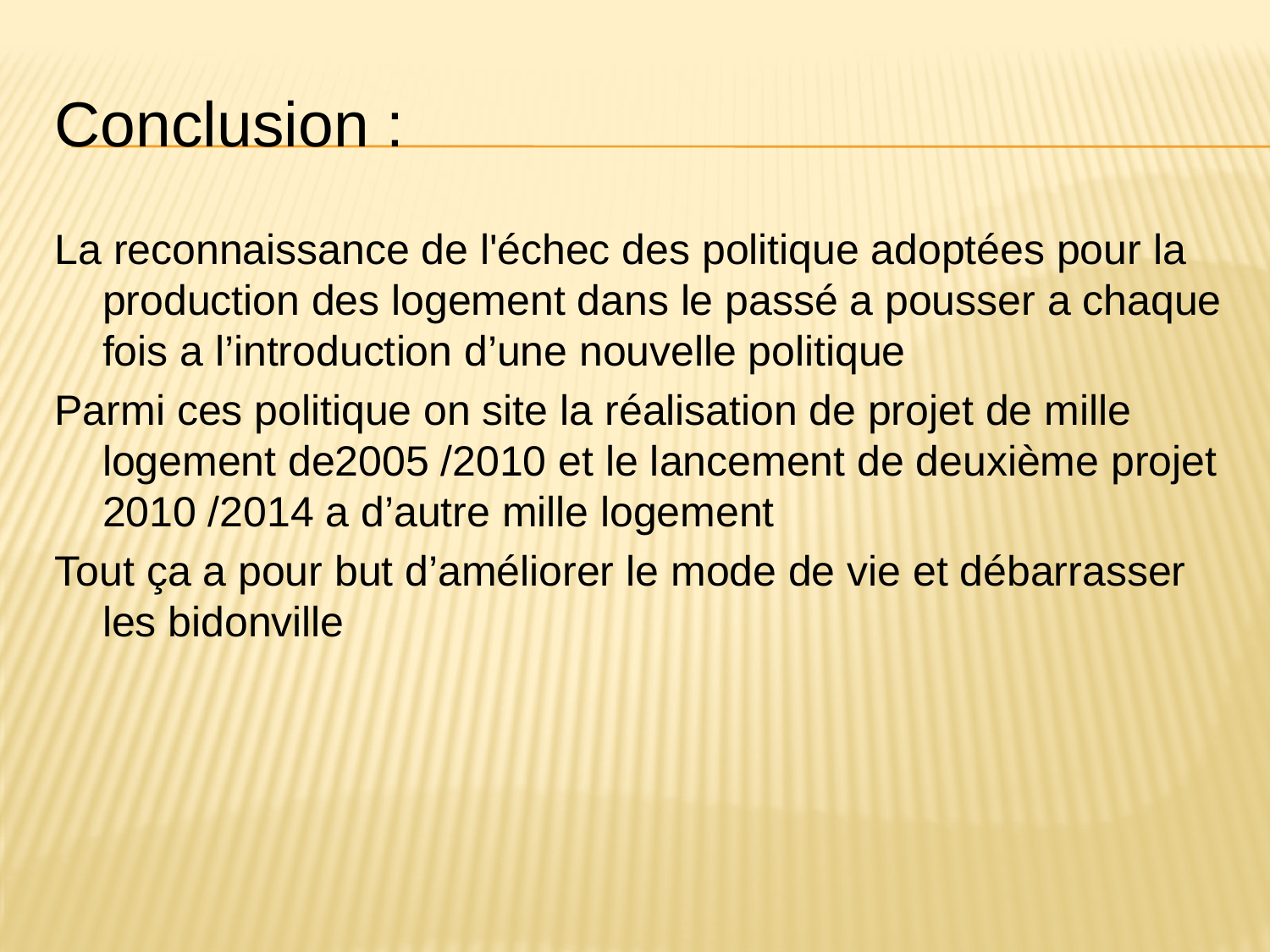

# Conclusion :
La reconnaissance de l'échec des politique adoptées pour la production des logement dans le passé a pousser a chaque fois a l’introduction d’une nouvelle politique
Parmi ces politique on site la réalisation de projet de mille logement de2005 /2010 et le lancement de deuxième projet 2010 /2014 a d’autre mille logement
Tout ça a pour but d’améliorer le mode de vie et débarrasser les bidonville